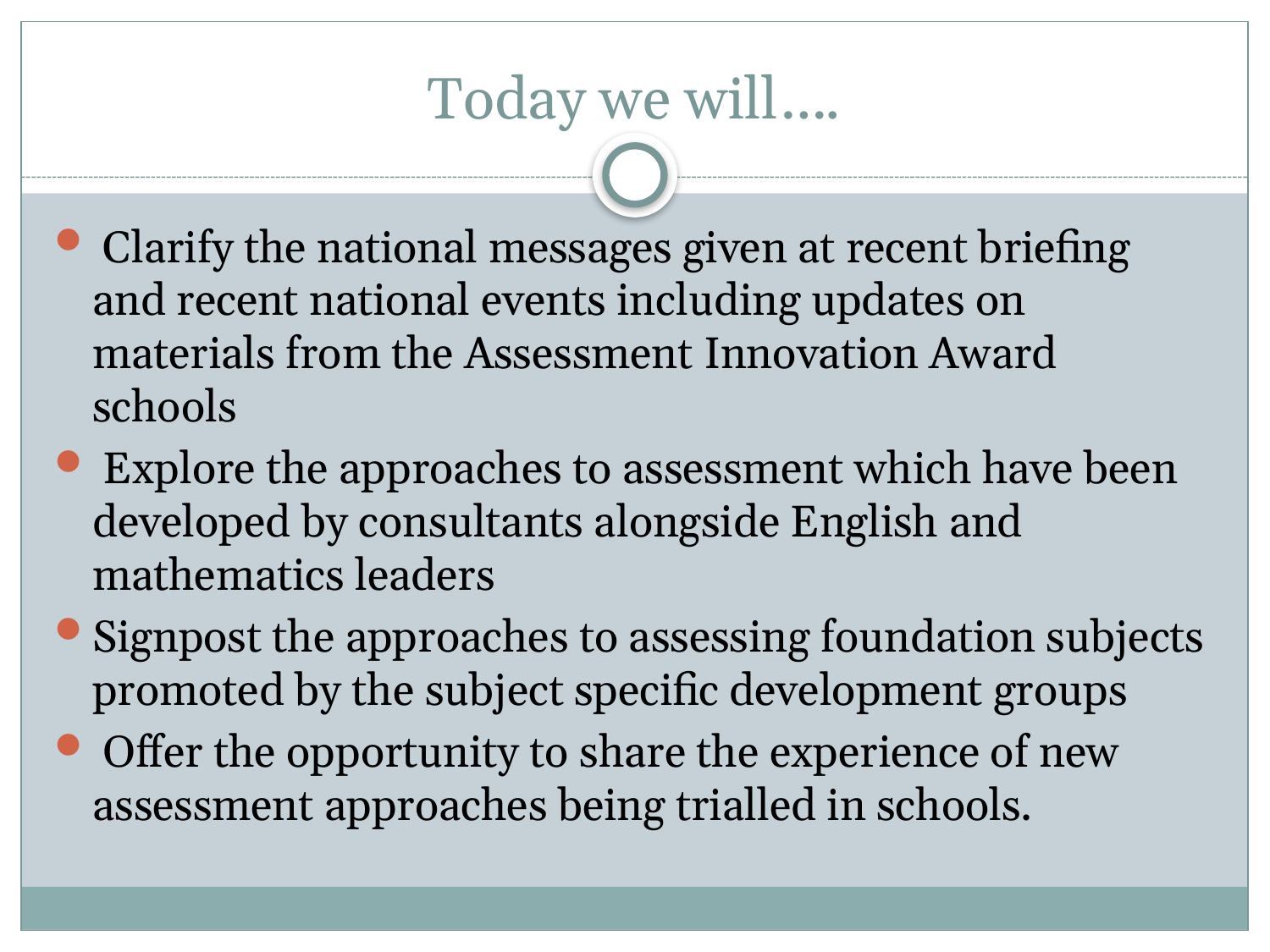

# Today we will….
 Clarify the national messages given at recent briefing and recent national events including updates on materials from the Assessment Innovation Award schools
 Explore the approaches to assessment which have been developed by consultants alongside English and mathematics leaders
Signpost the approaches to assessing foundation subjects promoted by the subject specific development groups
 Offer the opportunity to share the experience of new assessment approaches being trialled in schools.